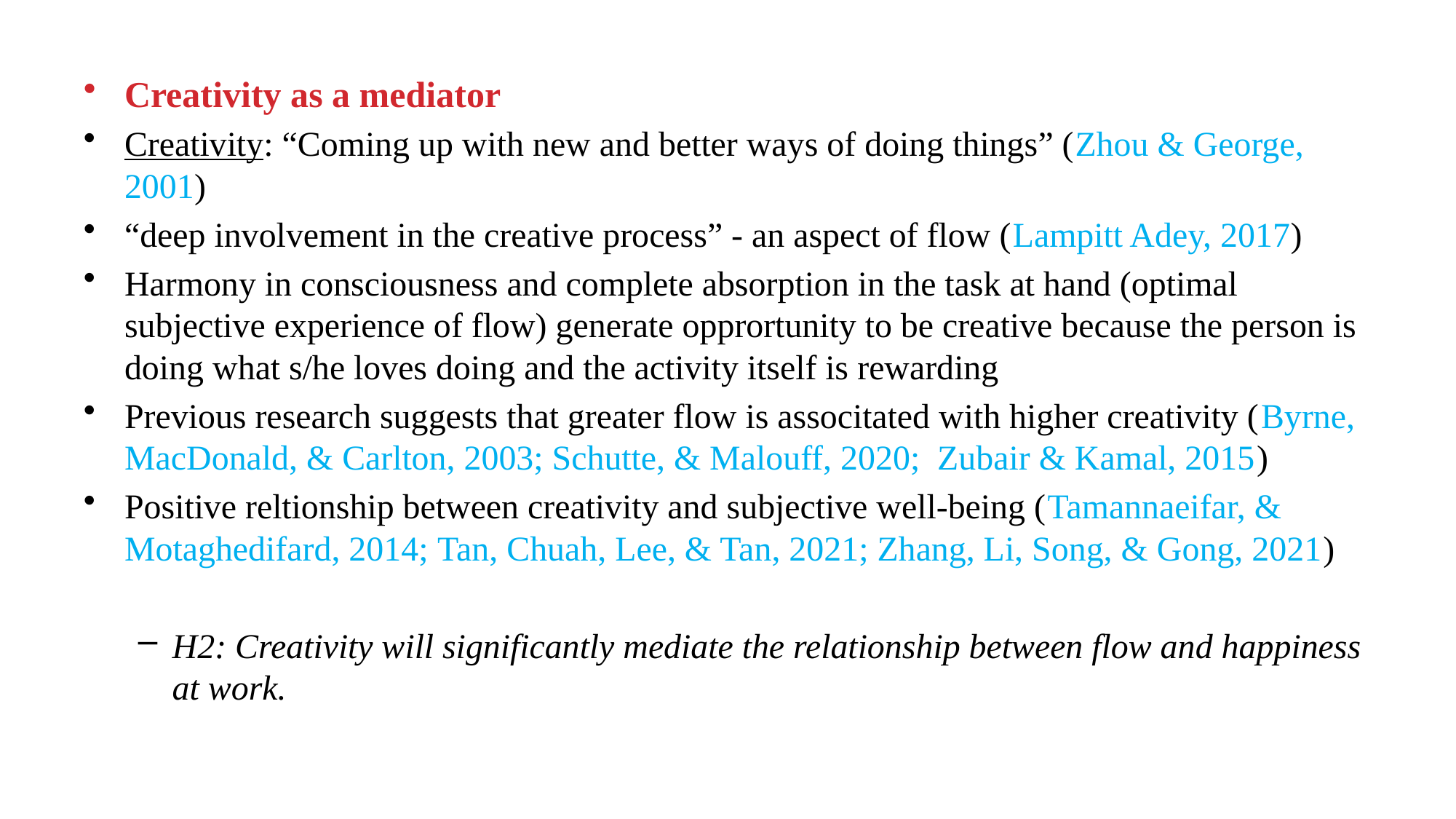

Creativity as a mediator
Creativity: “Coming up with new and better ways of doing things” (Zhou & George, 2001)
“deep involvement in the creative process” - an aspect of flow (Lampitt Adey, 2017)
Harmony in consciousness and complete absorption in the task at hand (optimal subjective experience of flow) generate opprortunity to be creative because the person is doing what s/he loves doing and the activity itself is rewarding
Previous research suggests that greater flow is associtated with higher creativity (Byrne, MacDonald, & Carlton, 2003; Schutte, & Malouff, 2020;  Zubair & Kamal, 2015)
Positive reltionship between creativity and subjective well-being (Tamannaeifar, & Motaghedifard, 2014; Tan, Chuah, Lee, & Tan, 2021; Zhang, Li, Song, & Gong, 2021)

H2: Creativity will significantly mediate the relationship between flow and happiness at work.

7